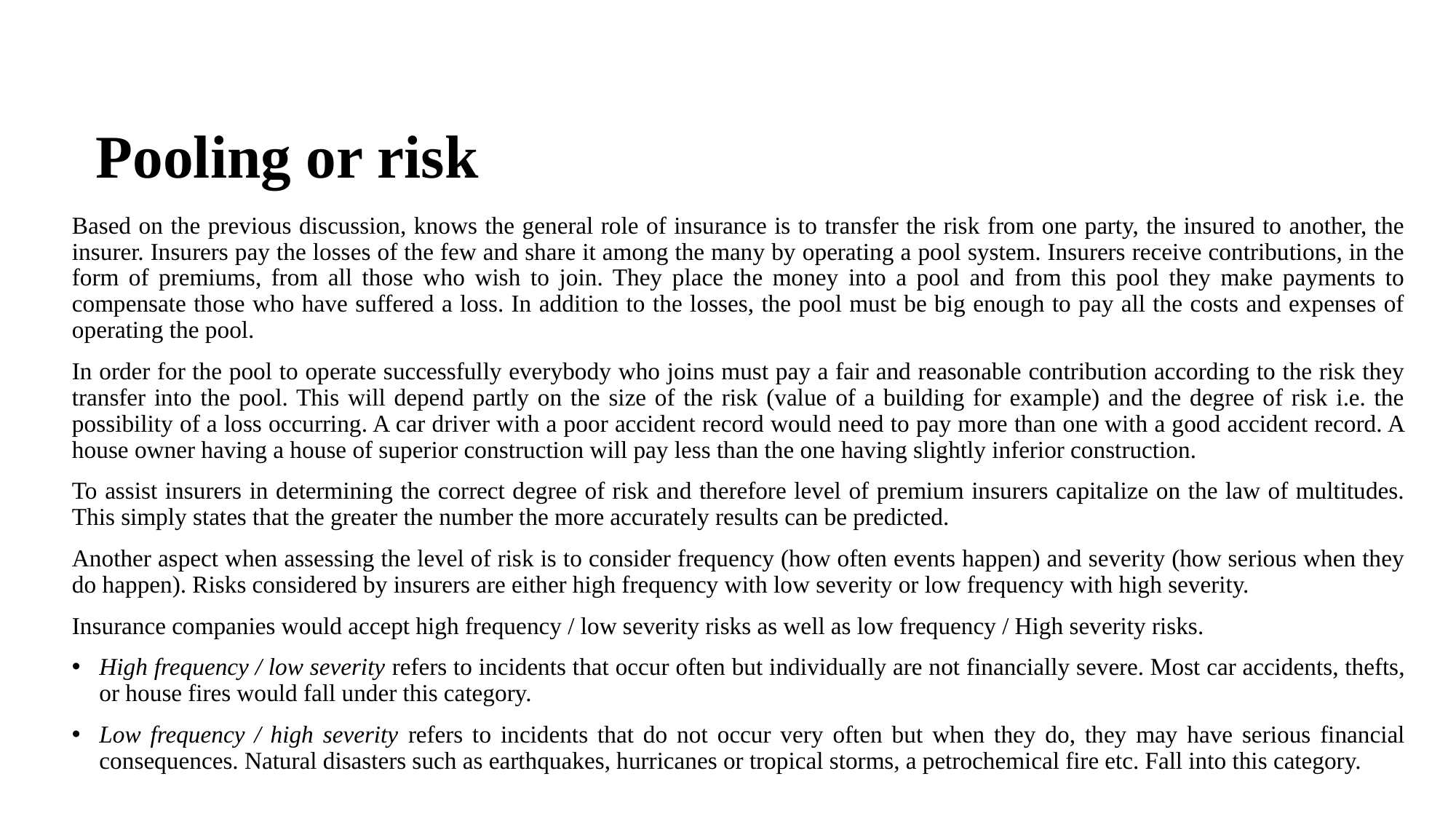

# Pooling or risk
Based on the previous discussion, knows the general role of insurance is to transfer the risk from one party, the insured to another, the insurer. Insurers pay the losses of the few and share it among the many by operating a pool system. Insurers receive contributions, in the form of premiums, from all those who wish to join. They place the money into a pool and from this pool they make payments to compensate those who have suffered a loss. In addition to the losses, the pool must be big enough to pay all the costs and expenses of operating the pool.
In order for the pool to operate successfully everybody who joins must pay a fair and reasonable contribution according to the risk they transfer into the pool. This will depend partly on the size of the risk (value of a building for example) and the degree of risk i.e. the possibility of a loss occurring. A car driver with a poor accident record would need to pay more than one with a good accident record. A house owner having a house of superior construction will pay less than the one having slightly inferior construction.
To assist insurers in determining the correct degree of risk and therefore level of premium insurers capitalize on the law of multitudes. This simply states that the greater the number the more accurately results can be predicted.
Another aspect when assessing the level of risk is to consider frequency (how often events happen) and severity (how serious when they do happen). Risks considered by insurers are either high frequency with low severity or low frequency with high severity.
Insurance companies would accept high frequency / low severity risks as well as low frequency / High severity risks.
High frequency / low severity refers to incidents that occur often but individually are not financially severe. Most car accidents, thefts, or house fires would fall under this category.
Low frequency / high severity refers to incidents that do not occur very often but when they do, they may have serious financial consequences. Natural disasters such as earthquakes, hurricanes or tropical storms, a petrochemical fire etc. Fall into this category.